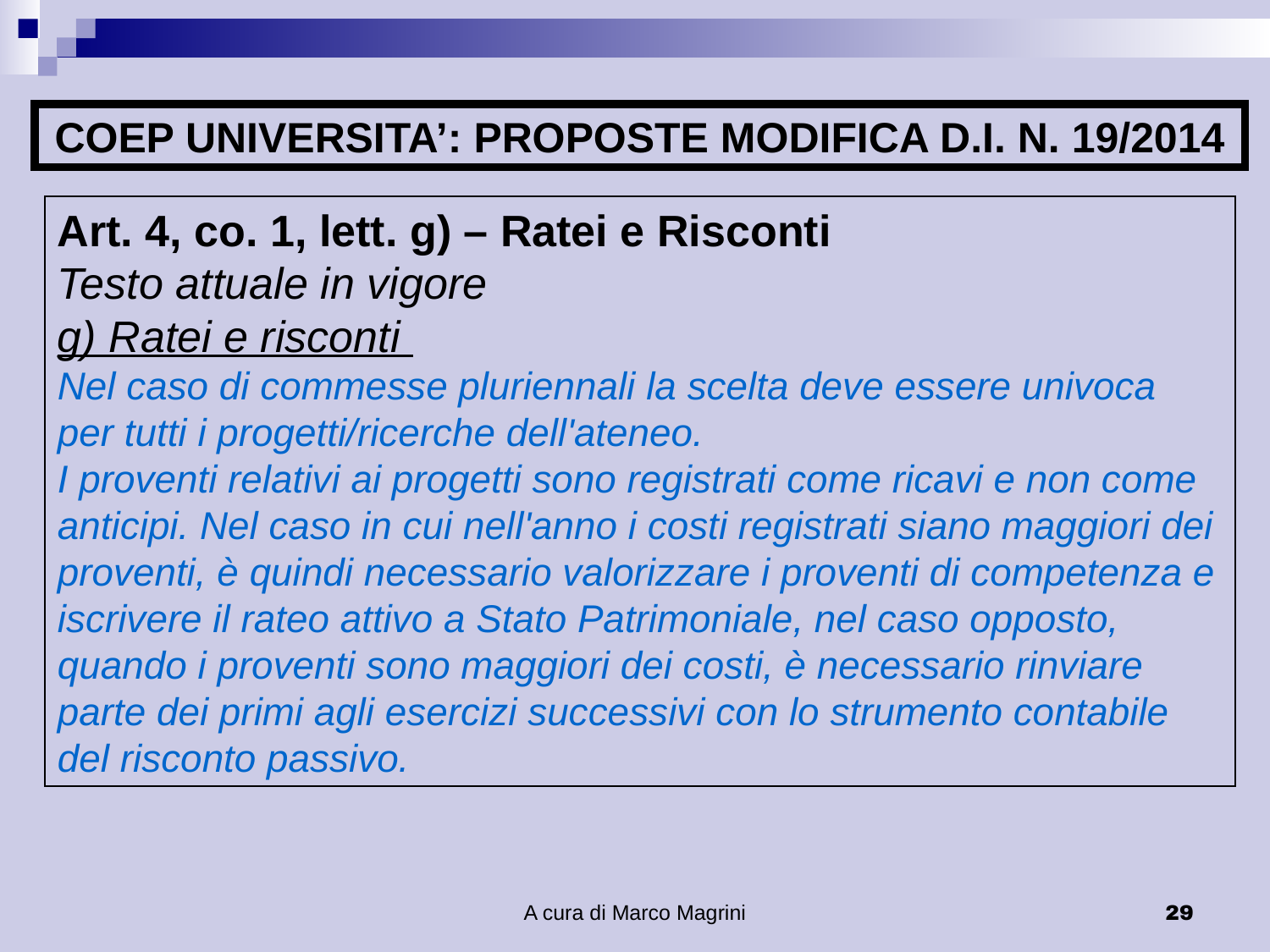

COEP UNIVERSITA’: PROPOSTE MODIFICA D.I. N. 19/2014
Art. 4, co. 1, lett. g) – Ratei e Risconti
Testo attuale in vigore
g) Ratei e risconti
Nel caso di commesse pluriennali la scelta deve essere univoca per tutti i progetti/ricerche dell'ateneo.
I proventi relativi ai progetti sono registrati come ricavi e non come anticipi. Nel caso in cui nell'anno i costi registrati siano maggiori dei proventi, è quindi necessario valorizzare i proventi di competenza e iscrivere il rateo attivo a Stato Patrimoniale, nel caso opposto, quando i proventi sono maggiori dei costi, è necessario rinviare parte dei primi agli esercizi successivi con lo strumento contabile del risconto passivo.
A cura di Marco Magrini
29